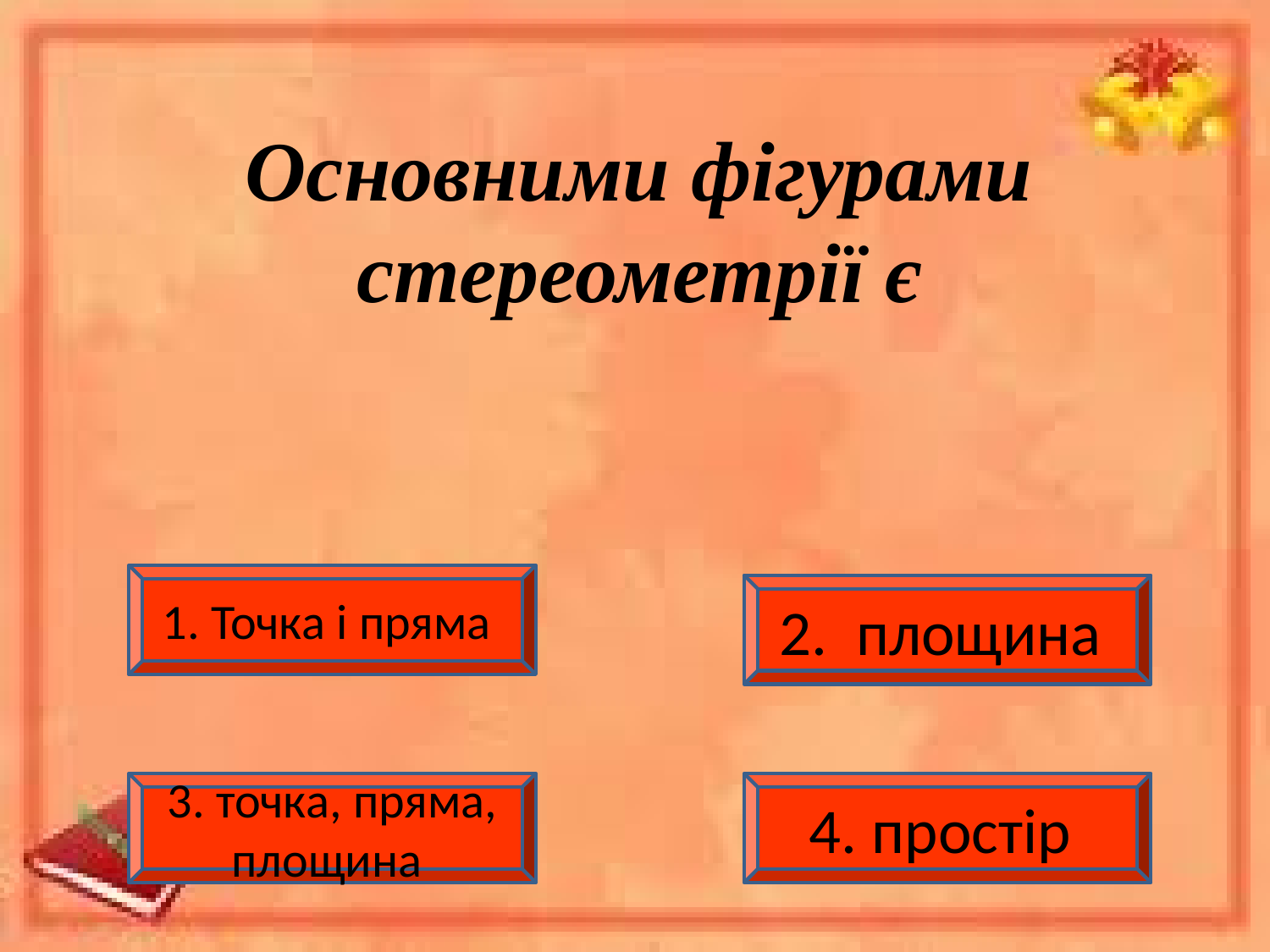

# Основними фігурами стереометрії є
1. Точка і пряма
2.  площина
3. точка, пряма, площина
4. простір